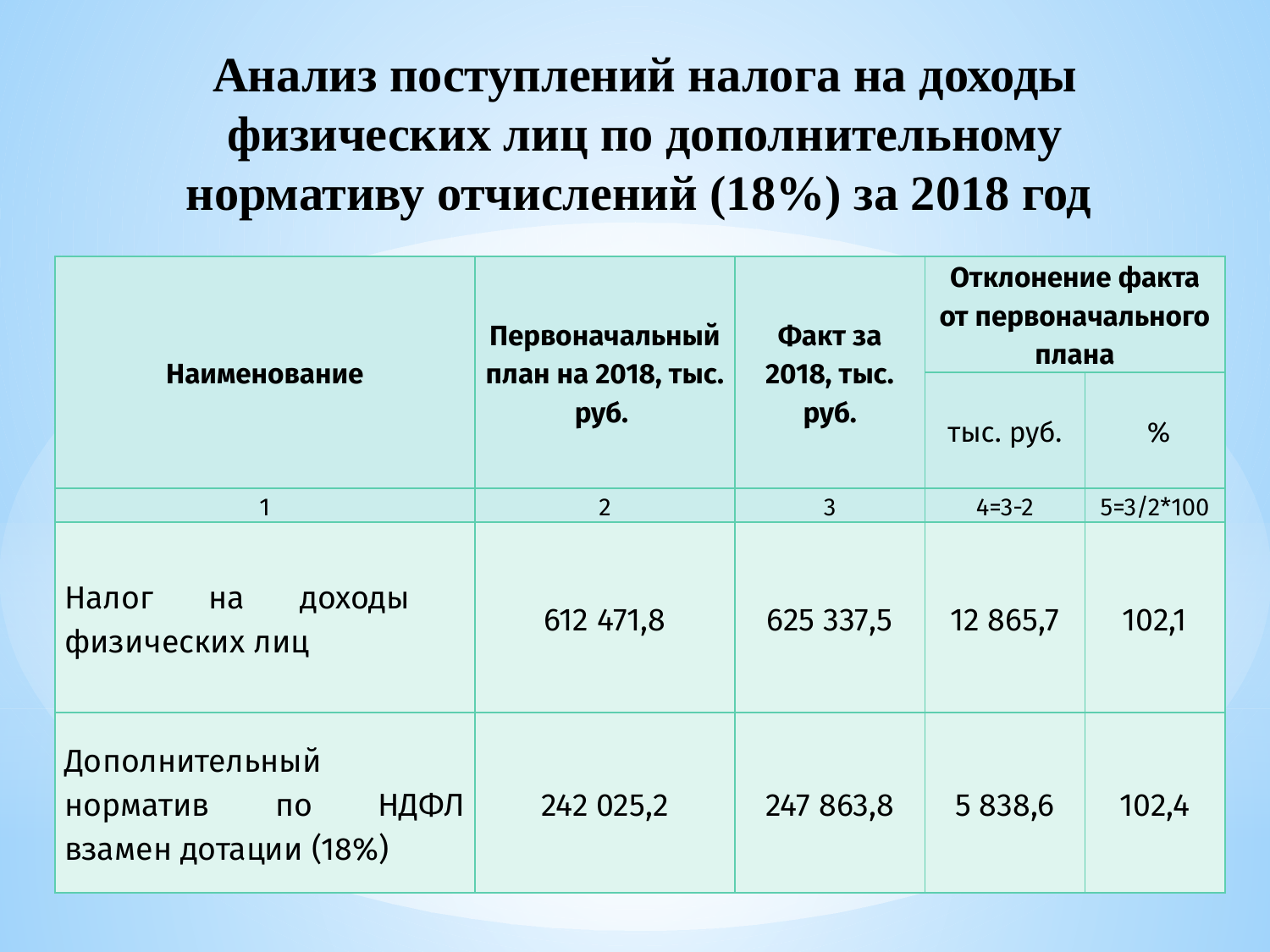

# Анализ поступлений налога на доходы физических лиц по дополнительному нормативу отчислений (18%) за 2018 год
| Наименование | Первоначальный план на 2018, тыс. руб. | Факт за 2018, тыс. руб. | Отклонение факта от первоначального плана |  |
| --- | --- | --- | --- | --- |
|  |  |  | тыс. руб. | % |
| 1 | 2 | 3 | 4=3-2 | 5=3/2\*100 |
| Налог на доходы физических лиц | 612 471,8 | 625 337,5 | 12 865,7 | 102,1 |
| Дополнительный норматив по НДФЛ взамен дотации (18%) | 242 025,2 | 247 863,8 | 5 838,6 | 102,4 |